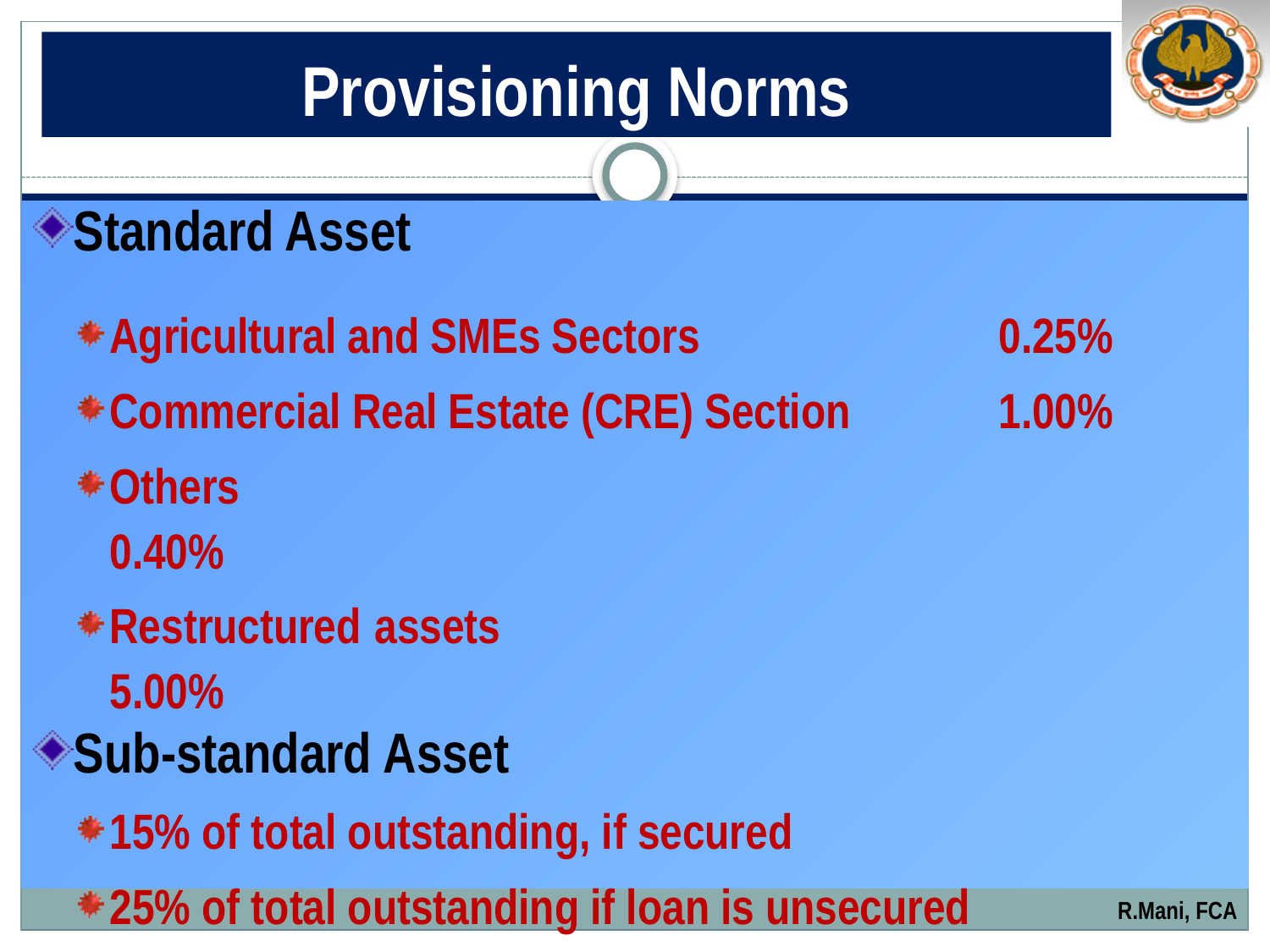

# Provisioning Norms
Standard Asset

Agricultural and SMEs Sectors			0.25%
Commercial Real Estate (CRE) Section		1.00%
Others						           0.40%
Restructured assets                        	                       5.00%
Sub-standard Asset
15% of total outstanding, if secured
25% of total outstanding if loan is unsecured